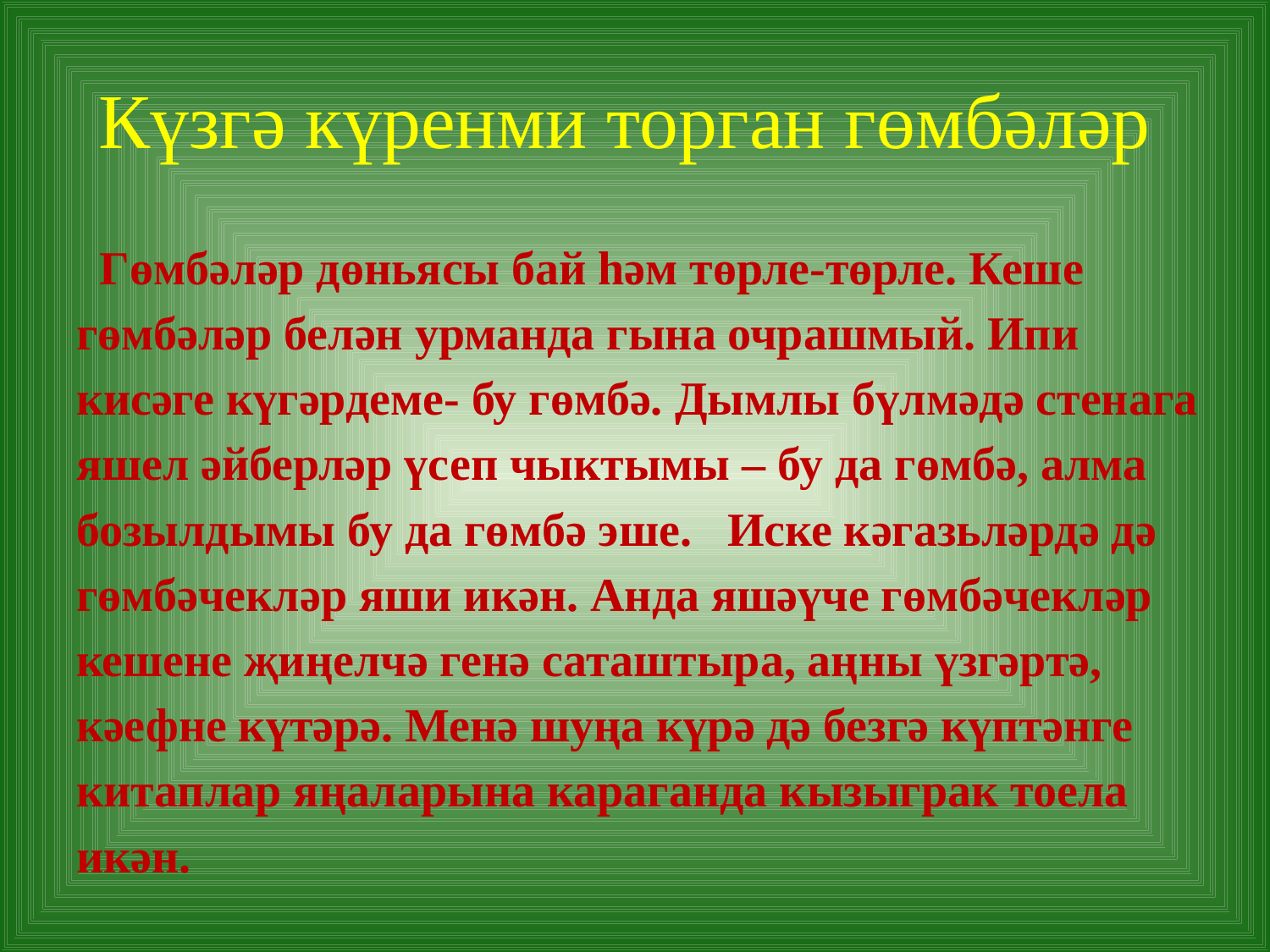

# Күзгә күренми торган гөмбәләр
  Гөмбәләр дөньясы бай һәм төрле-төрле. Кеше гөмбәләр белән урманда гына очрашмый. Ипи кисәге күгәрдеме- бу гөмбә. Дымлы бүлмәдә стенага  яшел әйберләр үсеп чыктымы – бу да гөмбә, алма бозылдымы бу да гөмбә эше.   Иске кәгазьләрдә дә гөмбәчекләр яши икән. Анда яшәүче гөмбәчекләр кешене җиңелчә генә саташтыра, аңны үзгәртә, кәефне күтәрә. Менә шуңа күрә дә безгә күптәнге китаплар яңаларына караганда кызыграк тоела икән.